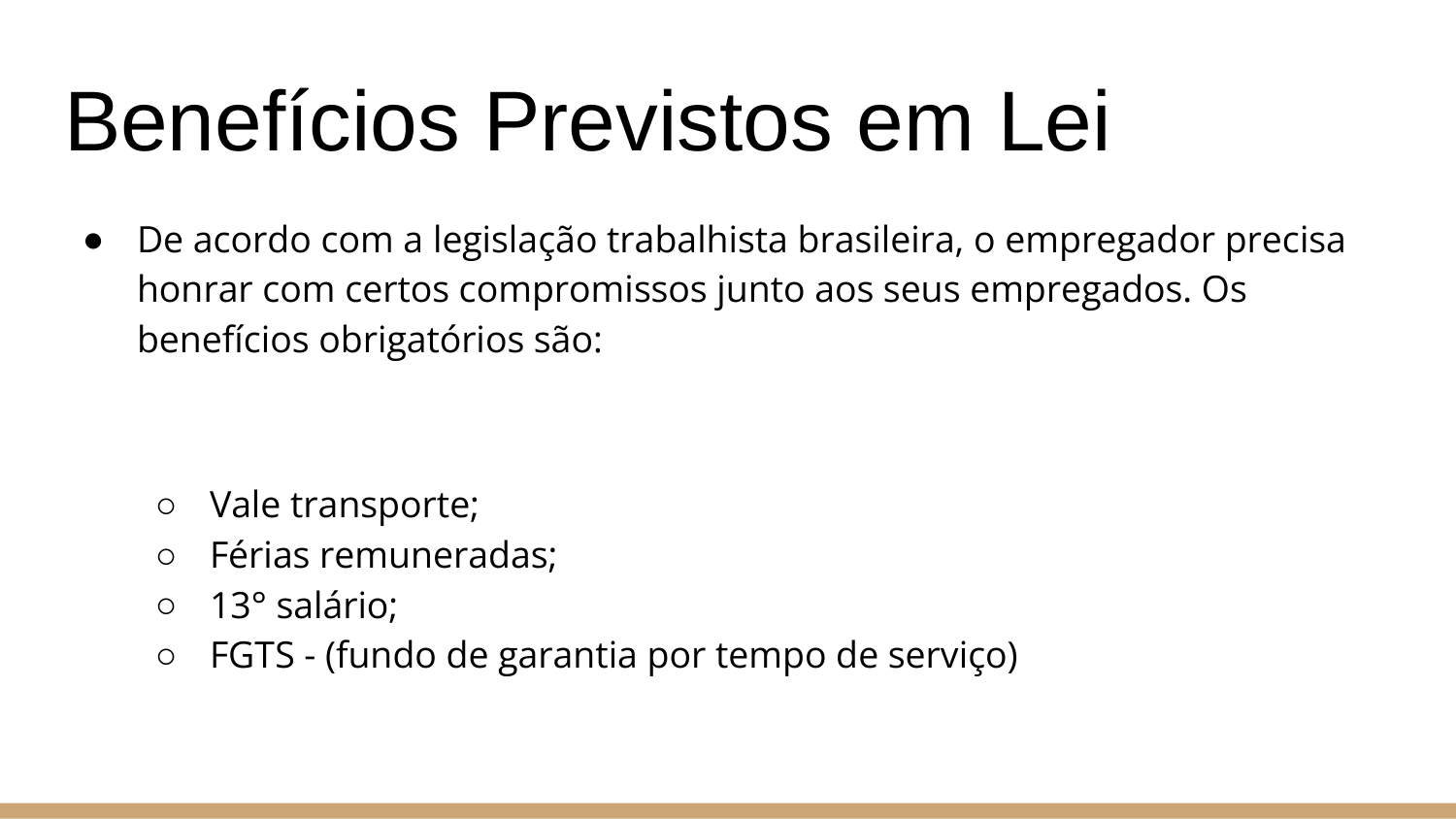

# Benefícios Previstos em Lei
De acordo com a legislação trabalhista brasileira, o empregador precisa honrar com certos compromissos junto aos seus empregados. Os benefícios obrigatórios são:

Vale transporte;
Férias remuneradas;
13° salário;
FGTS - (fundo de garantia por tempo de serviço)